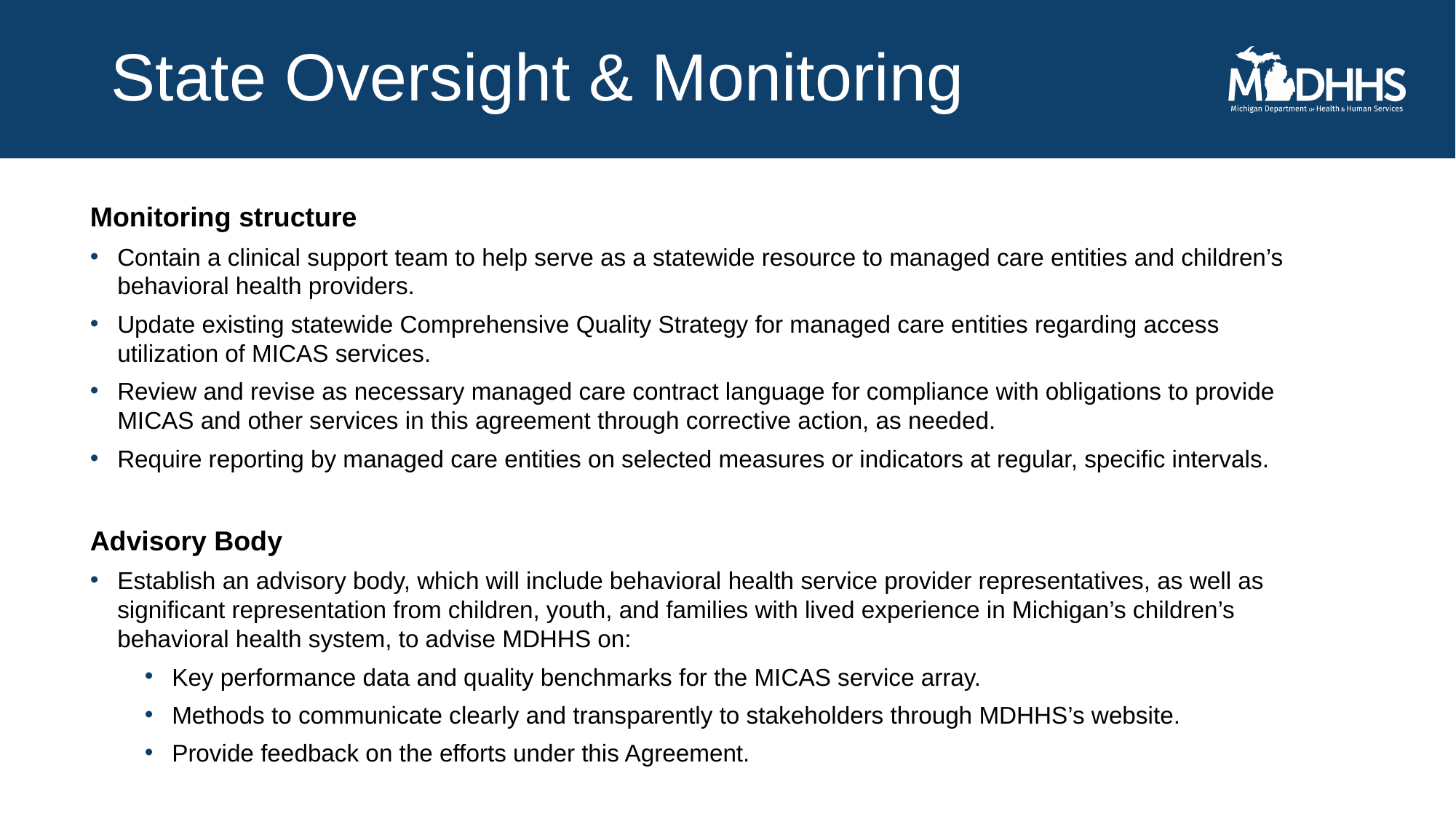

# State Oversight & Monitoring
Monitoring structure
Contain a clinical support team to help serve as a statewide resource to managed care entities and children’s behavioral health providers.
Update existing statewide Comprehensive Quality Strategy for managed care entities regarding access utilization of MICAS services.
Review and revise as necessary managed care contract language for compliance with obligations to provide MICAS and other services in this agreement through corrective action, as needed.
Require reporting by managed care entities on selected measures or indicators at regular, specific intervals.

Advisory Body
Establish an advisory body, which will include behavioral health service provider representatives, as well as significant representation from children, youth, and families with lived experience in Michigan’s children’s behavioral health system, to advise MDHHS on:
Key performance data and quality benchmarks for the MICAS service array.
Methods to communicate clearly and transparently to stakeholders through MDHHS’s website.
Provide feedback on the efforts under this Agreement.